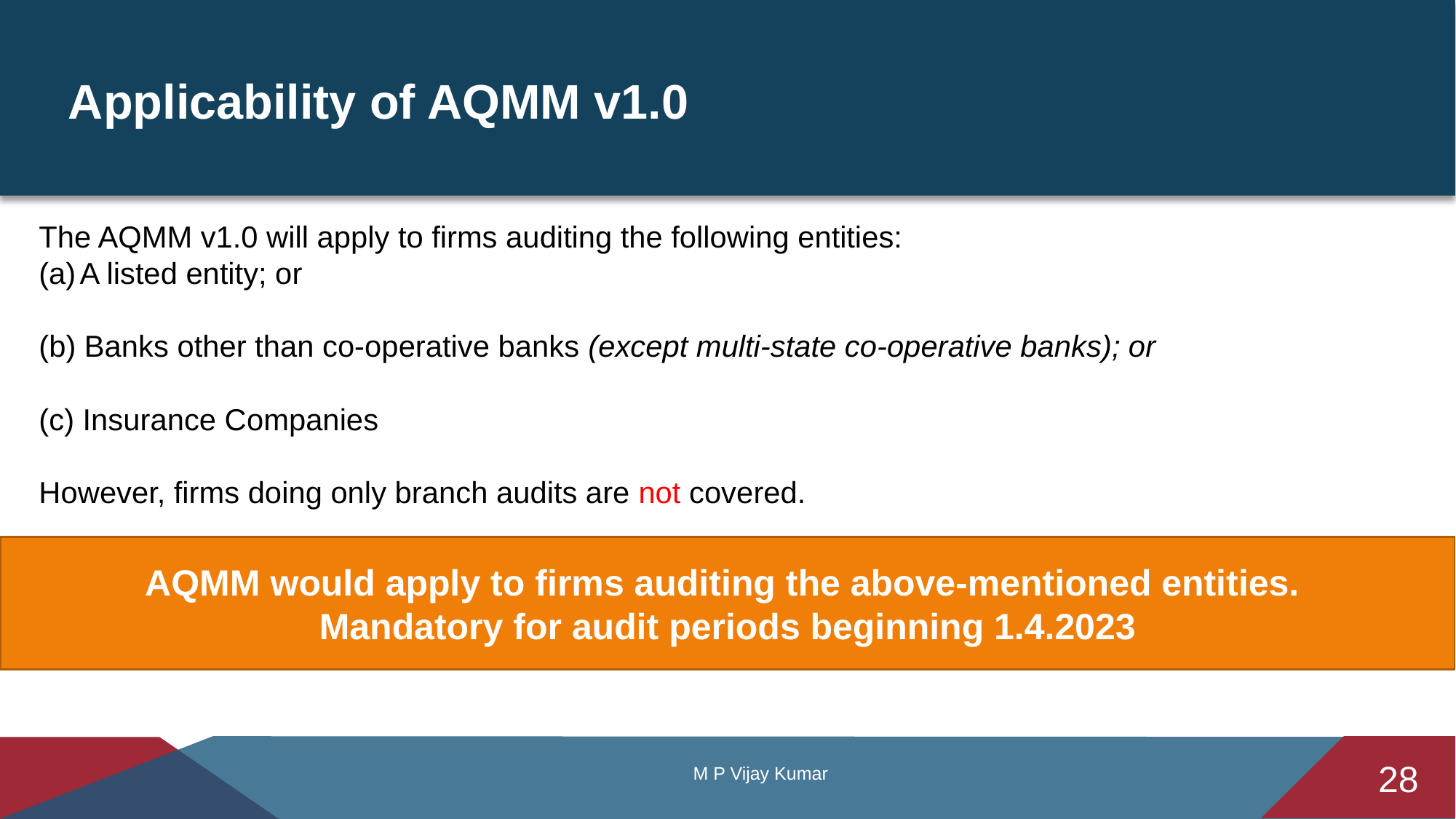

Applicability of AQMM v1.0
The AQMM v1.0 will apply to firms auditing the following entities:
A listed entity; or

(b) Banks other than co-operative banks (except multi-state co-operative banks); or

(c) Insurance Companies

However, firms doing only branch audits are not covered.

AQMM would apply to firms auditing the above-mentioned entities.
Mandatory for audit periods beginning 1.4.2023